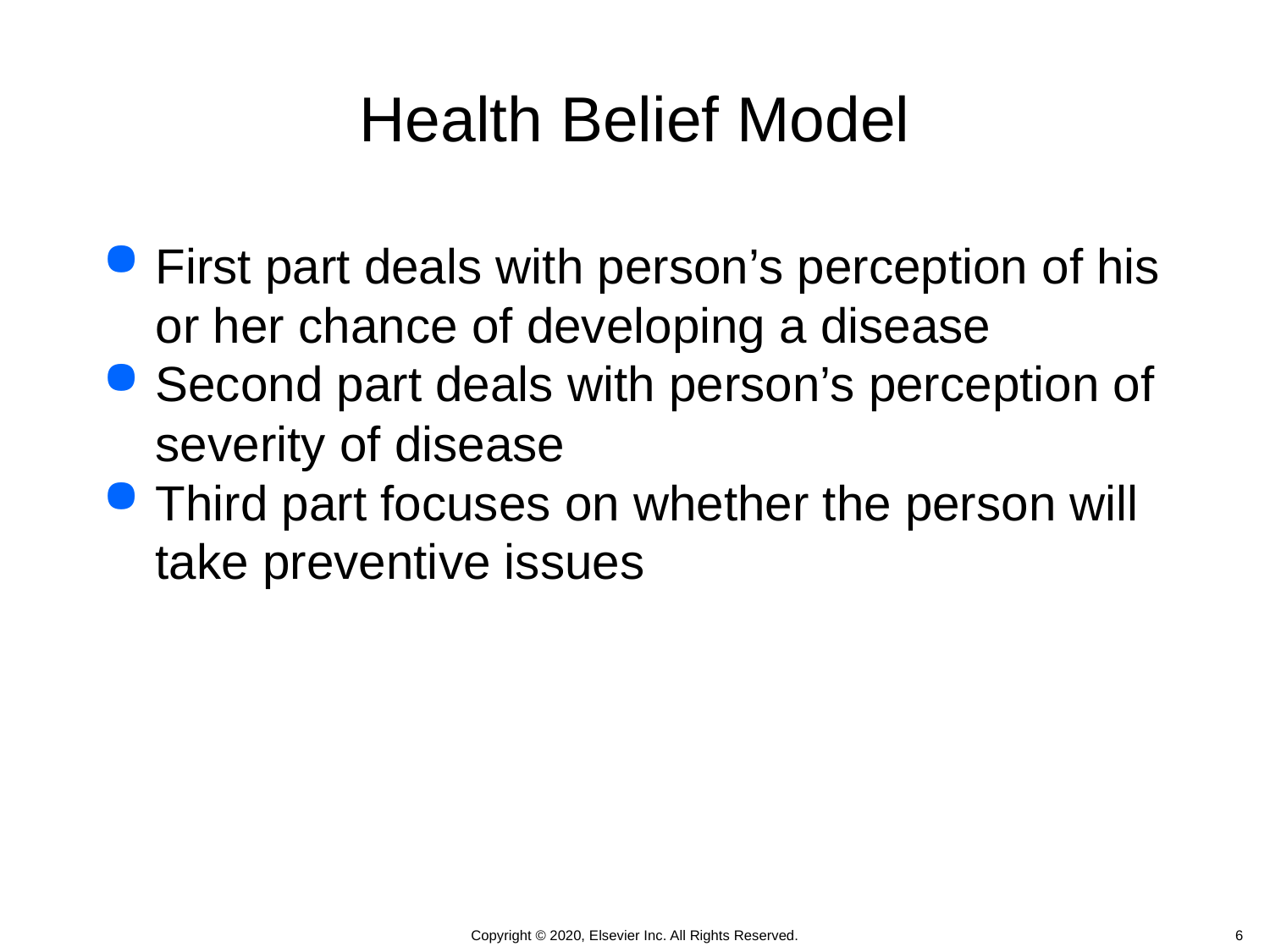

# Health Belief Model
First part deals with person’s perception of his or her chance of developing a disease
Second part deals with person’s perception of severity of disease
Third part focuses on whether the person will take preventive issues
 6